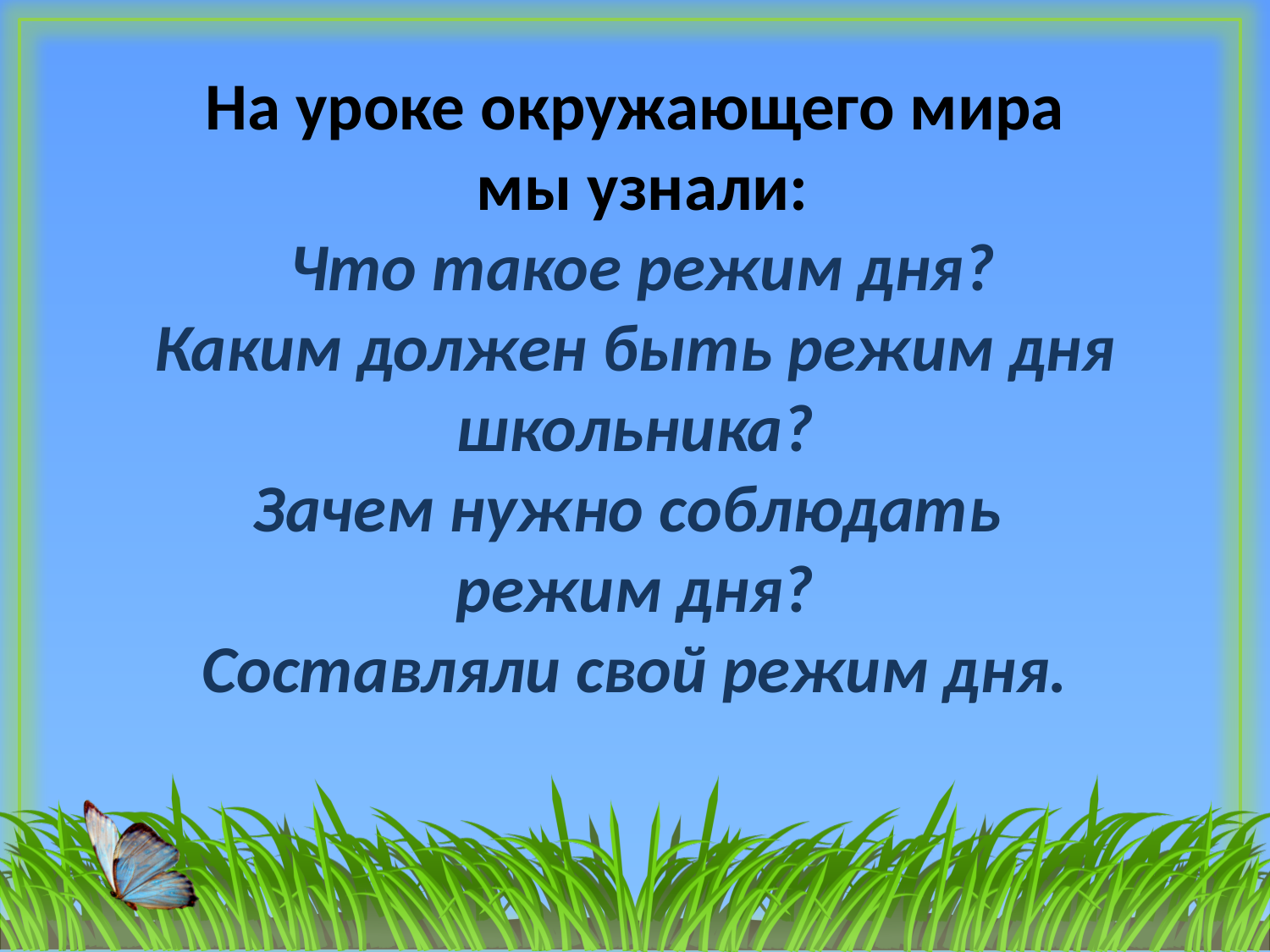

На уроке окружающего мира
 мы узнали:
 Что такое режим дня?
Каким должен быть режим дня школьника?
Зачем нужно соблюдать
режим дня?
Составляли свой режим дня.